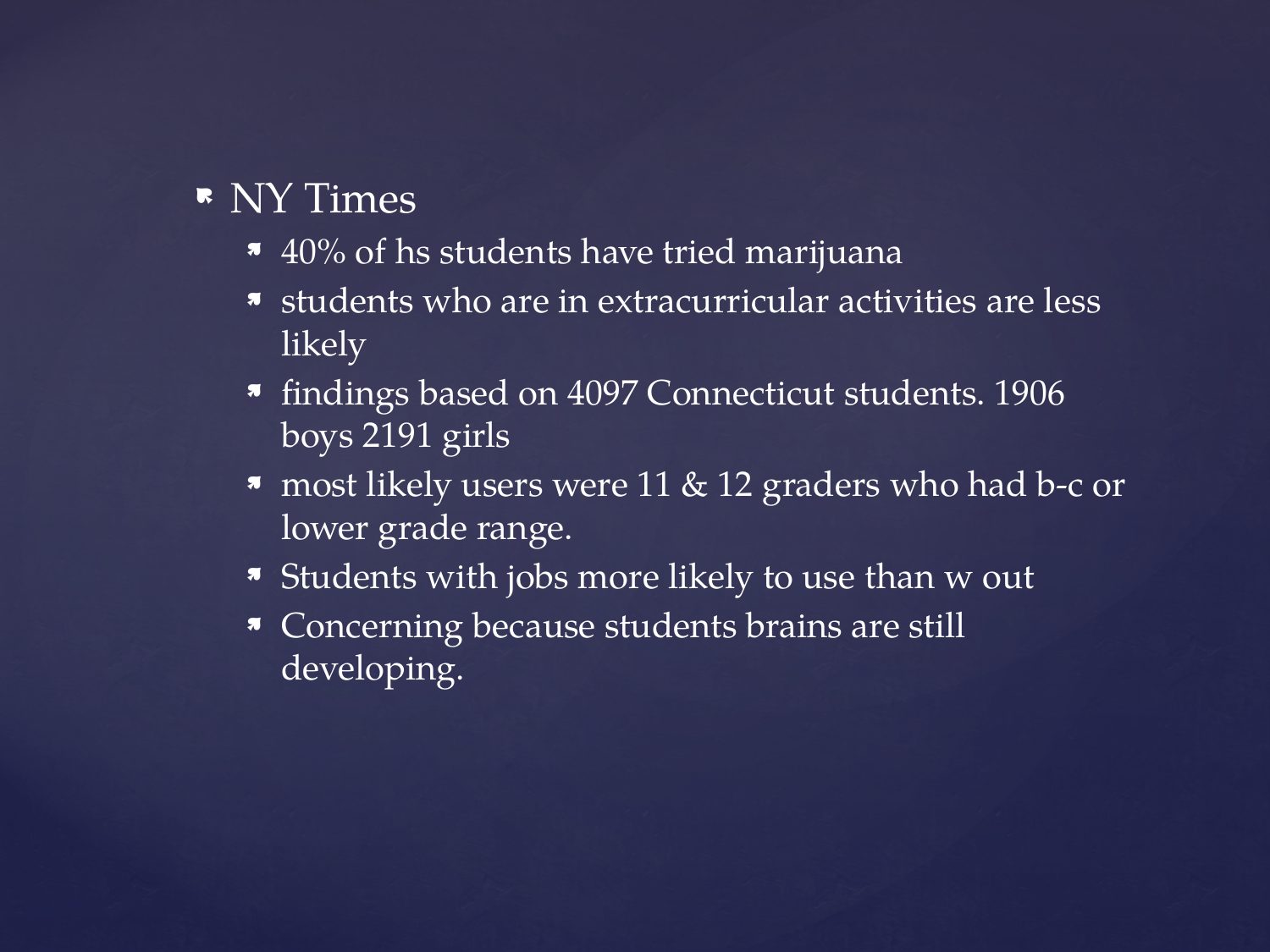

NY Times
40% of hs students have tried marijuana
students who are in extracurricular activities are less likely
findings based on 4097 Connecticut students. 1906 boys 2191 girls
most likely users were 11 & 12 graders who had b-c or lower grade range.
Students with jobs more likely to use than w out
Concerning because students brains are still developing.